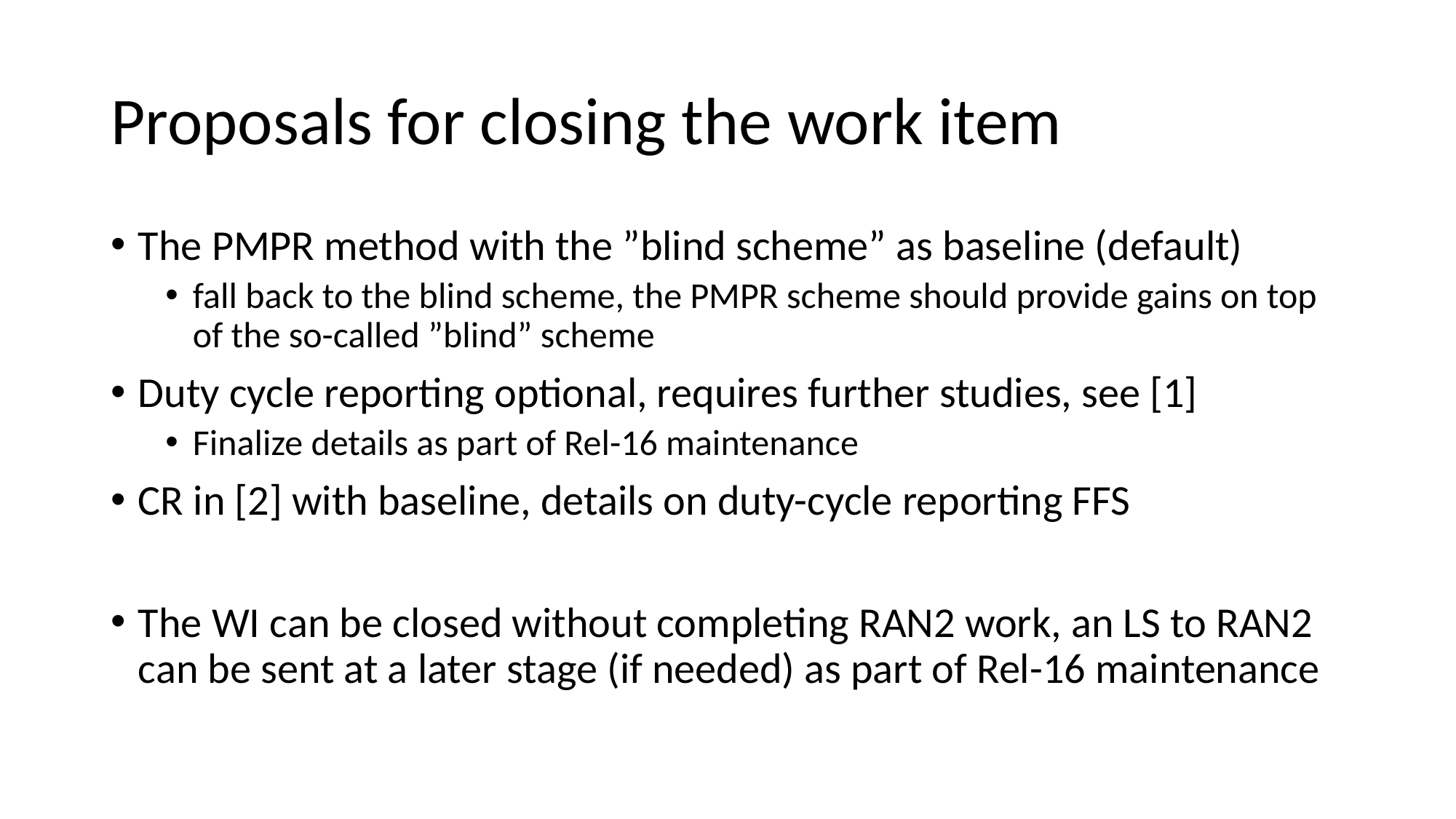

# Proposals for closing the work item
The PMPR method with the ”blind scheme” as baseline (default)
fall back to the blind scheme, the PMPR scheme should provide gains on top of the so-called ”blind” scheme
Duty cycle reporting optional, requires further studies, see [1]
Finalize details as part of Rel-16 maintenance
CR in [2] with baseline, details on duty-cycle reporting FFS

The WI can be closed without completing RAN2 work, an LS to RAN2 can be sent at a later stage (if needed) as part of Rel-16 maintenance